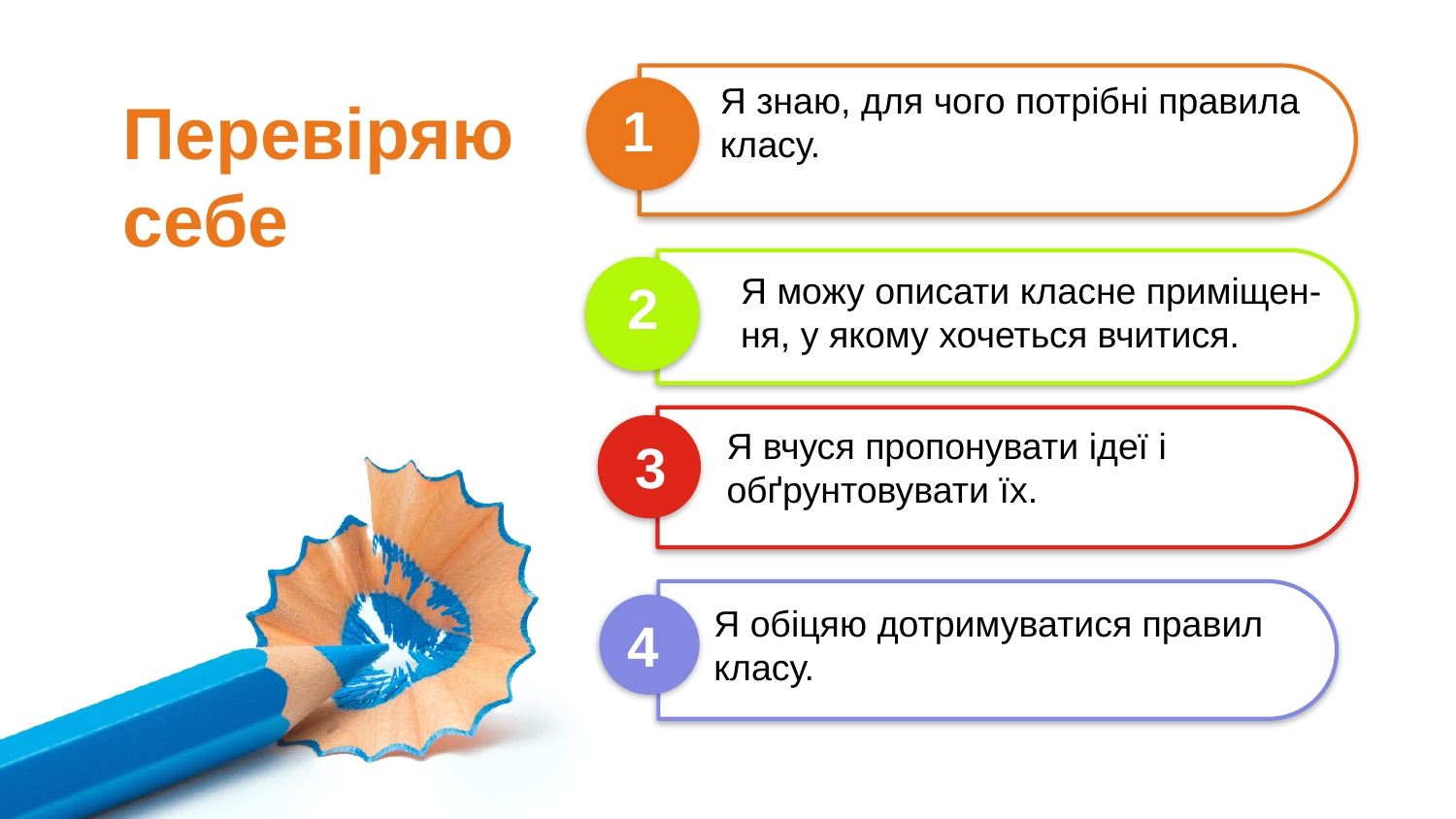

Я знаю, для чого потрібні правила класу.
Перевіряю себе

1

Я можу описати класне приміщен-ня, у якому хочеться вчитися.
2

Я вчуся пропонувати ідеї і
обґрунтовувати їх.
3
Я обіцяю дотримуватися правил
класу.

4